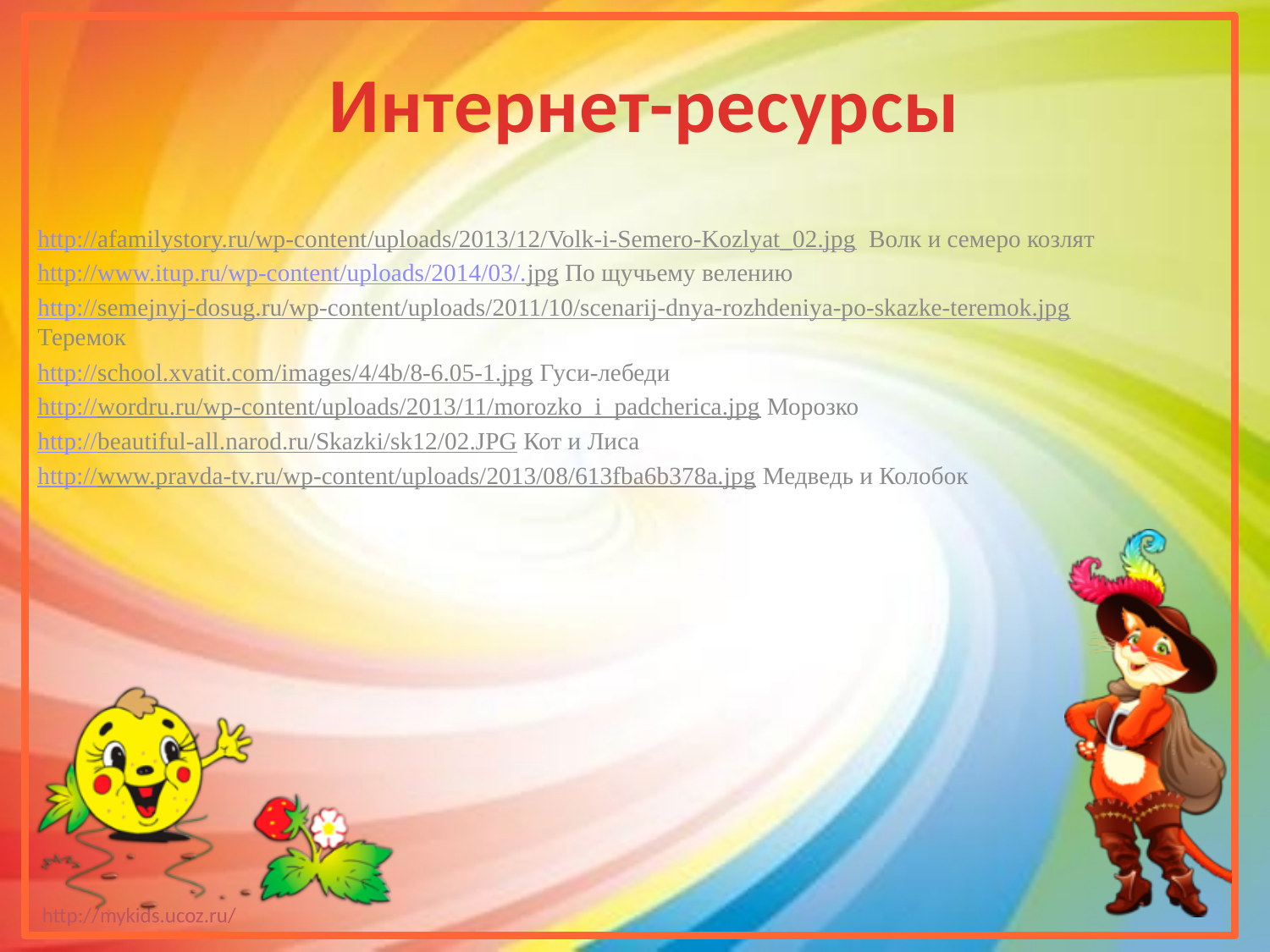

# Интернет-ресурсы
http://afamilystory.ru/wp-content/uploads/2013/12/Volk-i-Semero-Kozlyat_02.jpg  Волк и семеро козлят
http://www.itup.ru/wp-content/uploads/2014/03/.jpg По щучьему велению
http://semejnyj-dosug.ru/wp-content/uploads/2011/10/scenarij-dnya-rozhdeniya-po-skazke-teremok.jpg Теремок
http://school.xvatit.com/images/4/4b/8-6.05-1.jpg Гуси-лебеди
http://wordru.ru/wp-content/uploads/2013/11/morozko_i_padcherica.jpg Морозко
http://beautiful-all.narod.ru/Skazki/sk12/02.JPG Кот и Лиса
http://www.pravda-tv.ru/wp-content/uploads/2013/08/613fba6b378a.jpg Медведь и Колобок